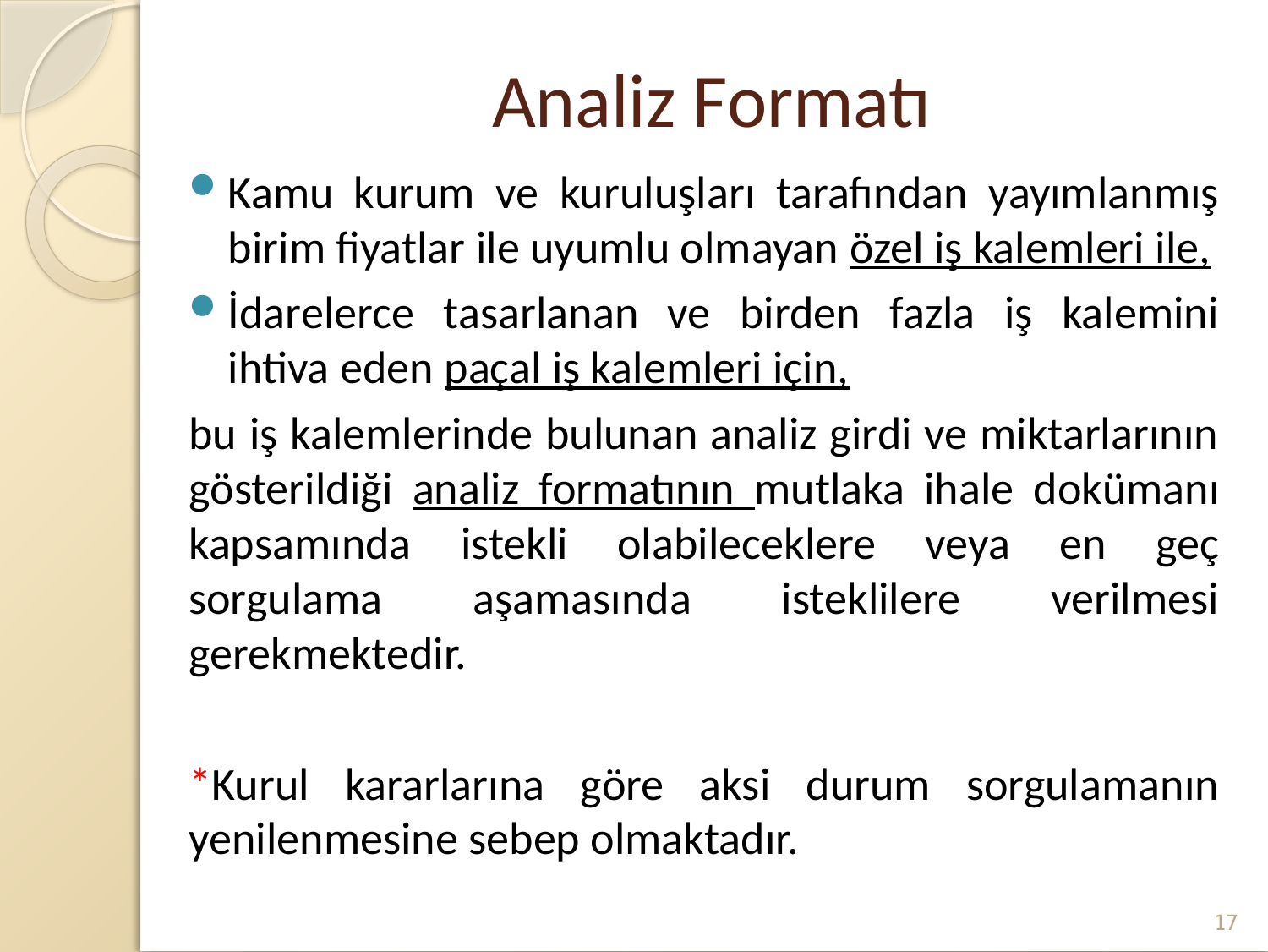

# Analiz Formatı
Kamu kurum ve kuruluşları tarafından yayımlanmış birim fiyatlar ile uyumlu olmayan özel iş kalemleri ile,
İdarelerce tasarlanan ve birden fazla iş kalemini ihtiva eden paçal iş kalemleri için,
bu iş kalemlerinde bulunan analiz girdi ve miktarlarının gösterildiği analiz formatının mutlaka ihale dokümanı kapsamında istekli olabileceklere veya en geç sorgulama aşamasında isteklilere verilmesi gerekmektedir.

*Kurul kararlarına göre aksi durum sorgulamanın yenilenmesine sebep olmaktadır.

17